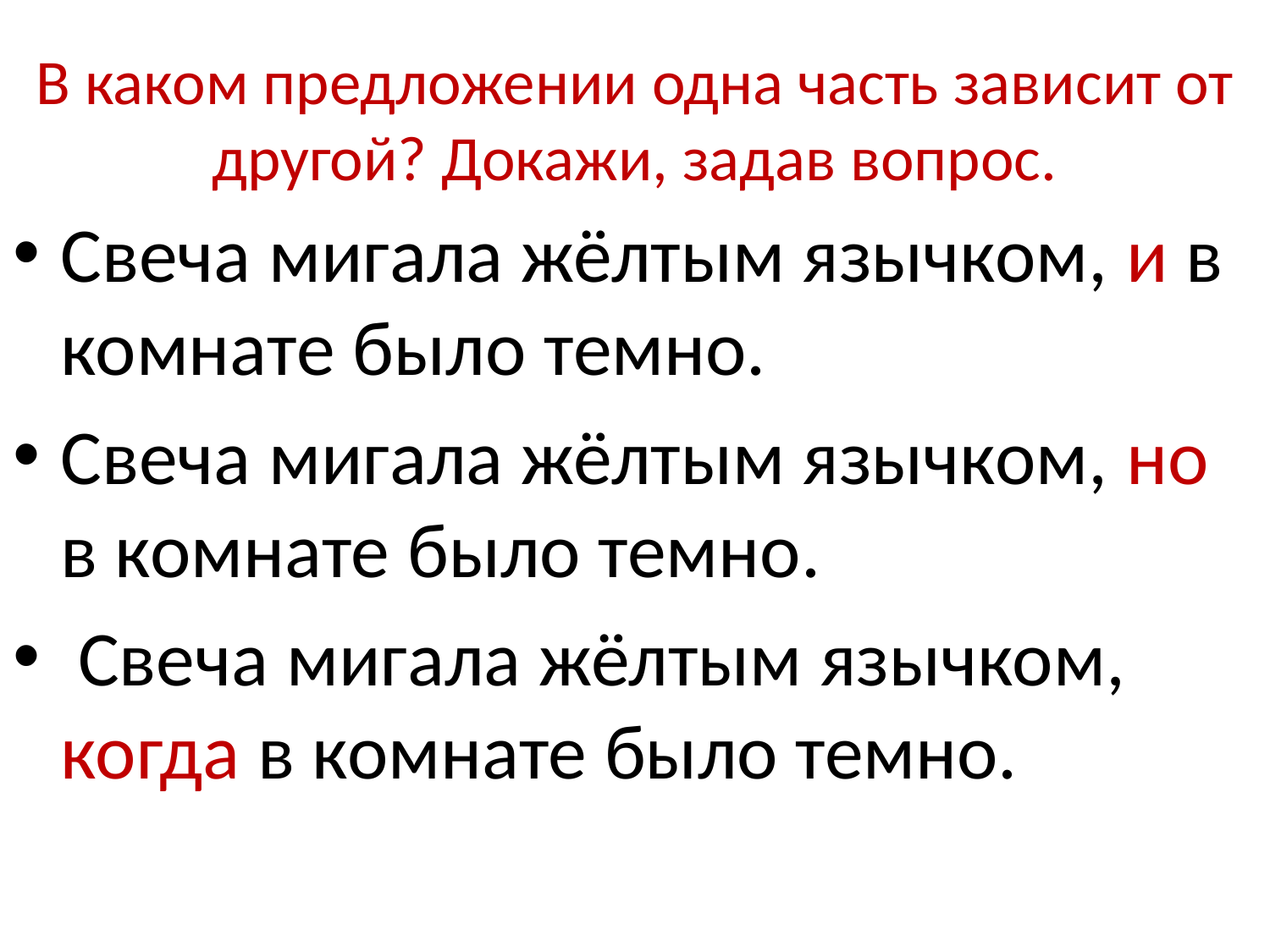

# В каком предложении одна часть зависит от другой? Докажи, задав вопрос.
Свеча мигала жёлтым язычком, и в комнате было темно.
Свеча мигала жёлтым язычком, но в комнате было темно.
 Свеча мигала жёлтым язычком, когда в комнате было темно.